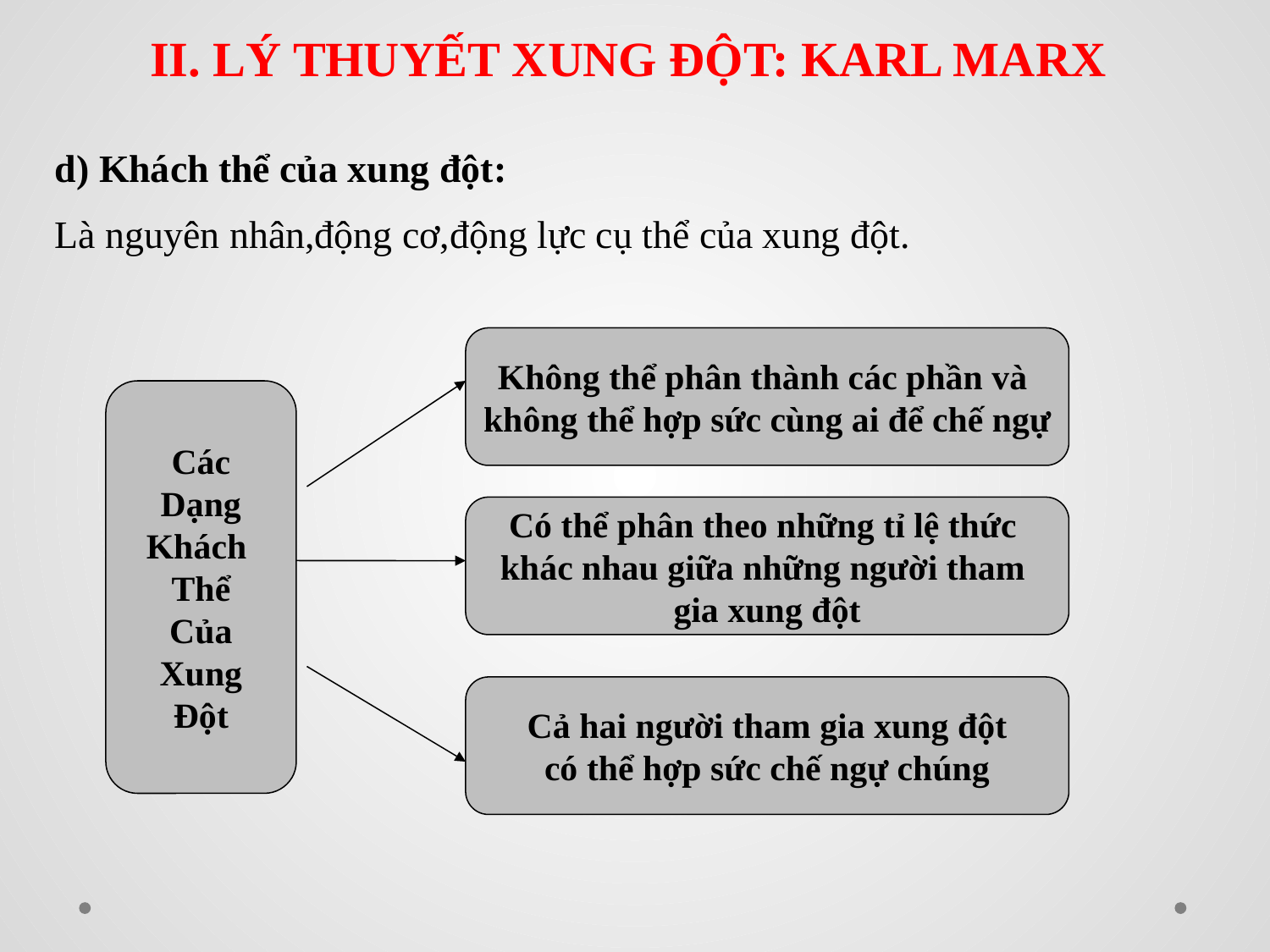

Ii. LÝ THUYẾT XUNG ĐỘT: KARL MARX
d) Khách thể của xung đột:
Là nguyên nhân,động cơ,động lực cụ thể của xung đột.
Không thể phân thành các phần và
không thể hợp sức cùng ai để chế ngự
Các
Dạng
Khách
Thể
Của
Xung
Đột

Có thể phân theo những tỉ lệ thức
khác nhau giữa những người tham
gia xung đột

Cả hai người tham gia xung đột
có thể hợp sức chế ngự chúng